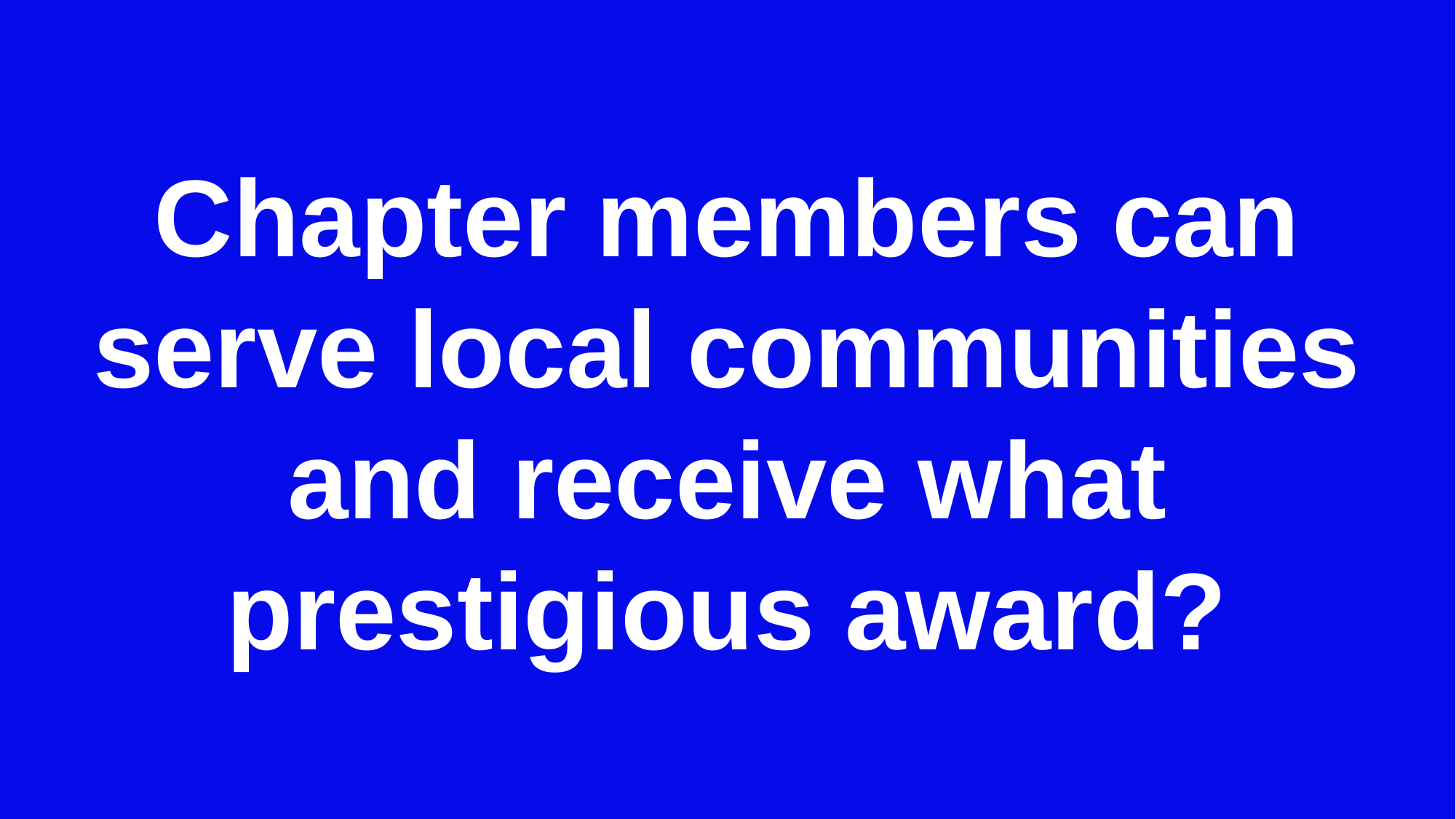

Chapter members can serve local communities and receive what prestigious award?